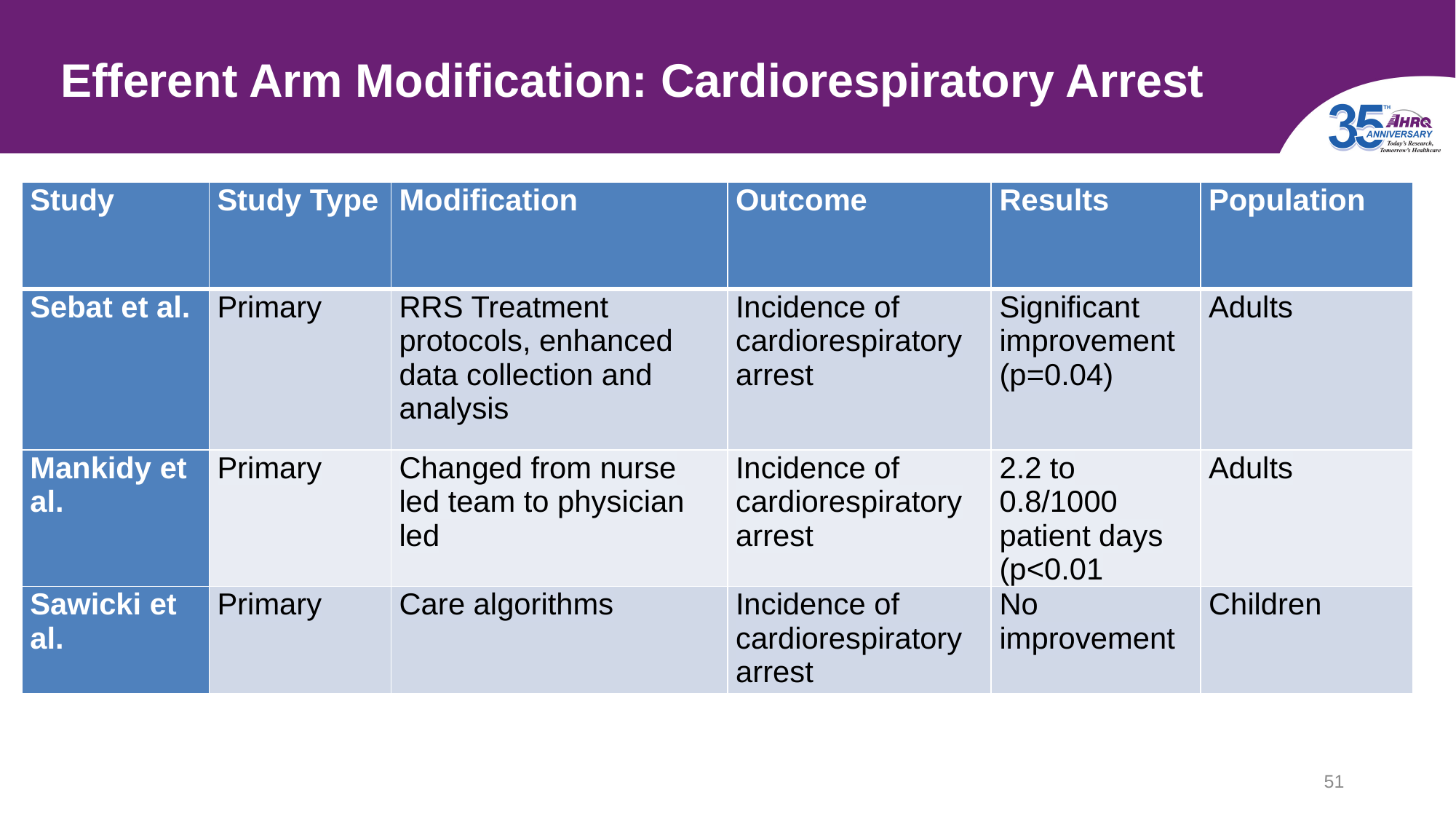

# Efferent Arm Modification: Cardiorespiratory Arrest
| Study | Study Type | Modification | Outcome | Results | Population |
| --- | --- | --- | --- | --- | --- |
| Sebat et al. | Primary | RRS Treatment protocols, enhanced data collection and analysis | Incidence of cardiorespiratory arrest | Significant improvement (p=0.04) | Adults |
| Mankidy et al. | Primary | Changed from nurse led team to physician led | Incidence of cardiorespiratory arrest | 2.2 to 0.8/1000 patient days (p<0.01 | Adults |
| Sawicki et al. | Primary | Care algorithms | Incidence of cardiorespiratory arrest | No improvement | Children |
51